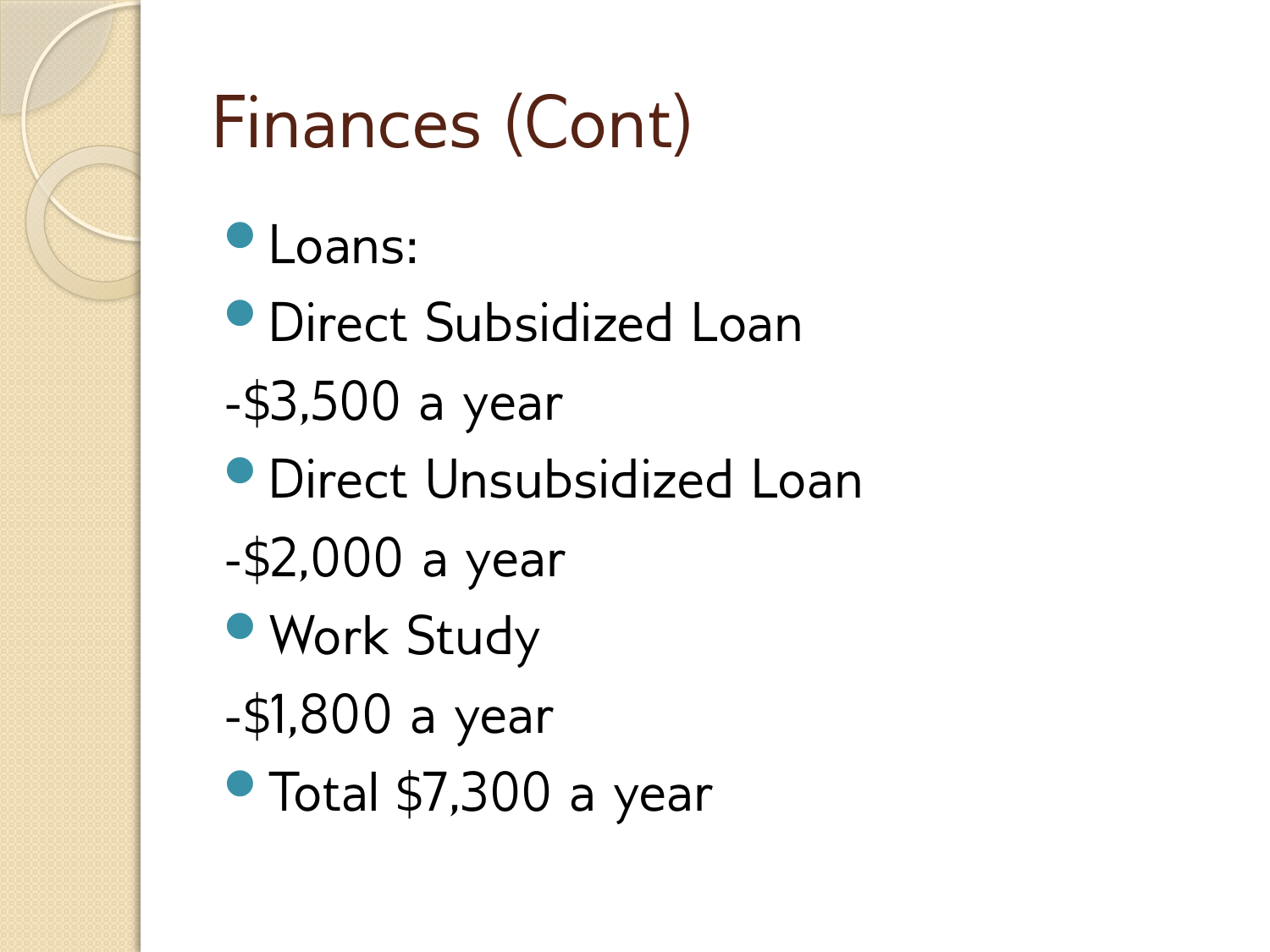

# Finances (Cont)
Loans:
Direct Subsidized Loan
-$3,500 a year
Direct Unsubsidized Loan
-$2,000 a year
Work Study
-$1,800 a year
Total $7,300 a year